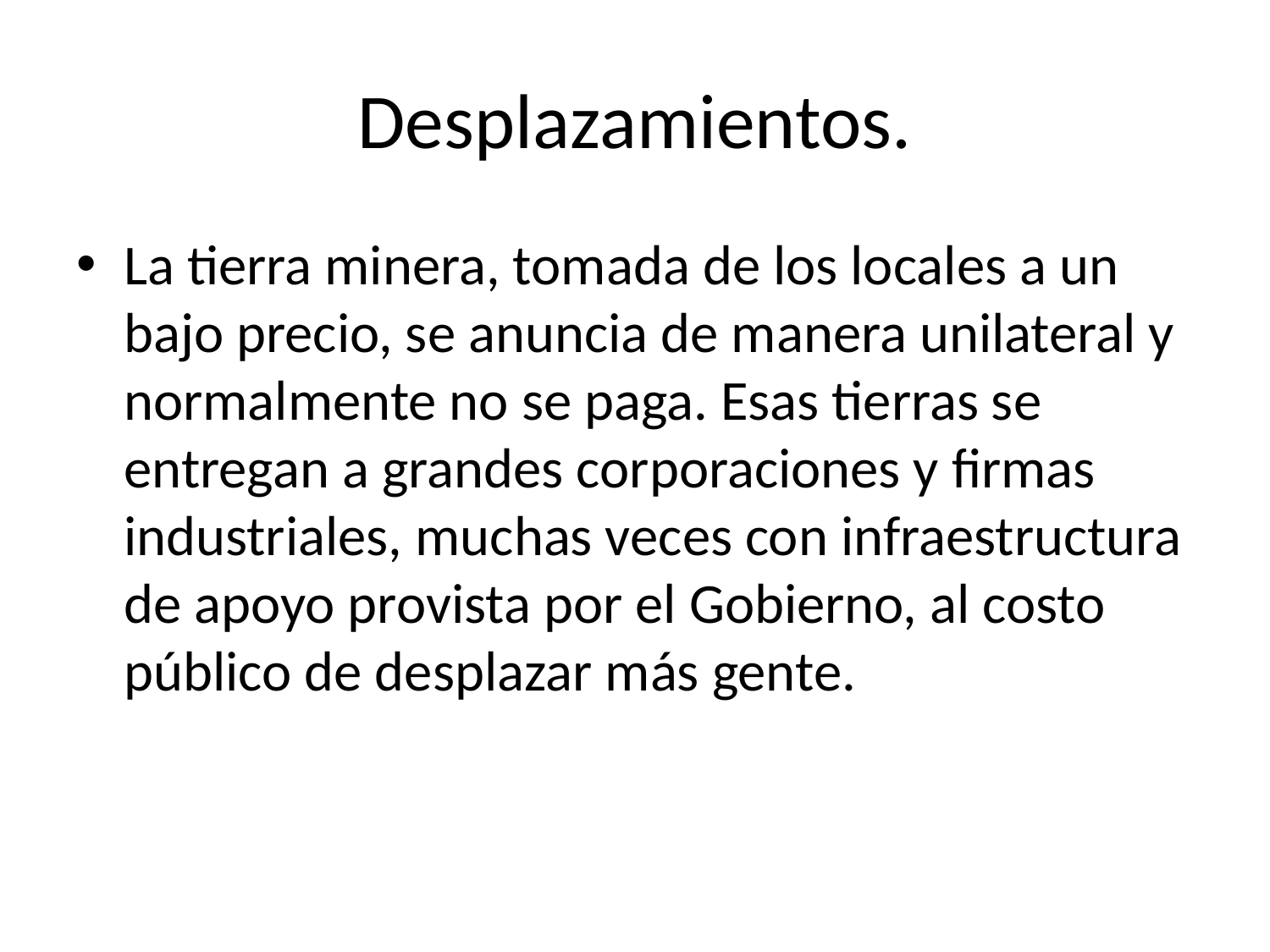

# Desplazamientos.
La tierra minera, tomada de los locales a un bajo precio, se anuncia de manera unilateral y normalmente no se paga. Esas tierras se entregan a grandes corporaciones y firmas industriales, muchas veces con infraestructura de apoyo provista por el Gobierno, al costo público de desplazar más gente.